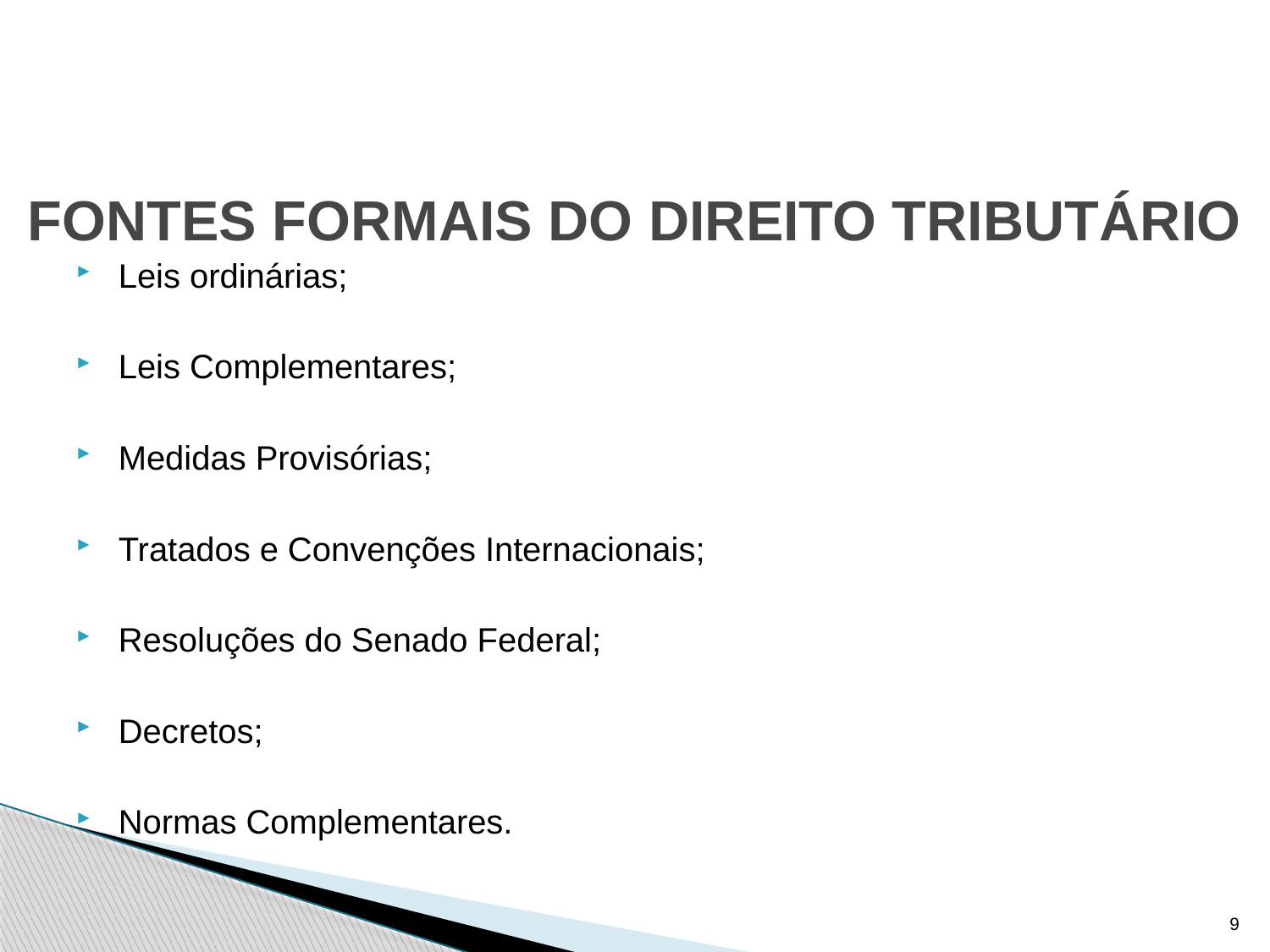

# FONTES FORMAIS DO DIREITO TRIBUTÁRIO
Leis ordinárias;

Leis Complementares;

Medidas Provisórias;

Tratados e Convenções Internacionais;

Resoluções do Senado Federal;

Decretos;

Normas Complementares.

9